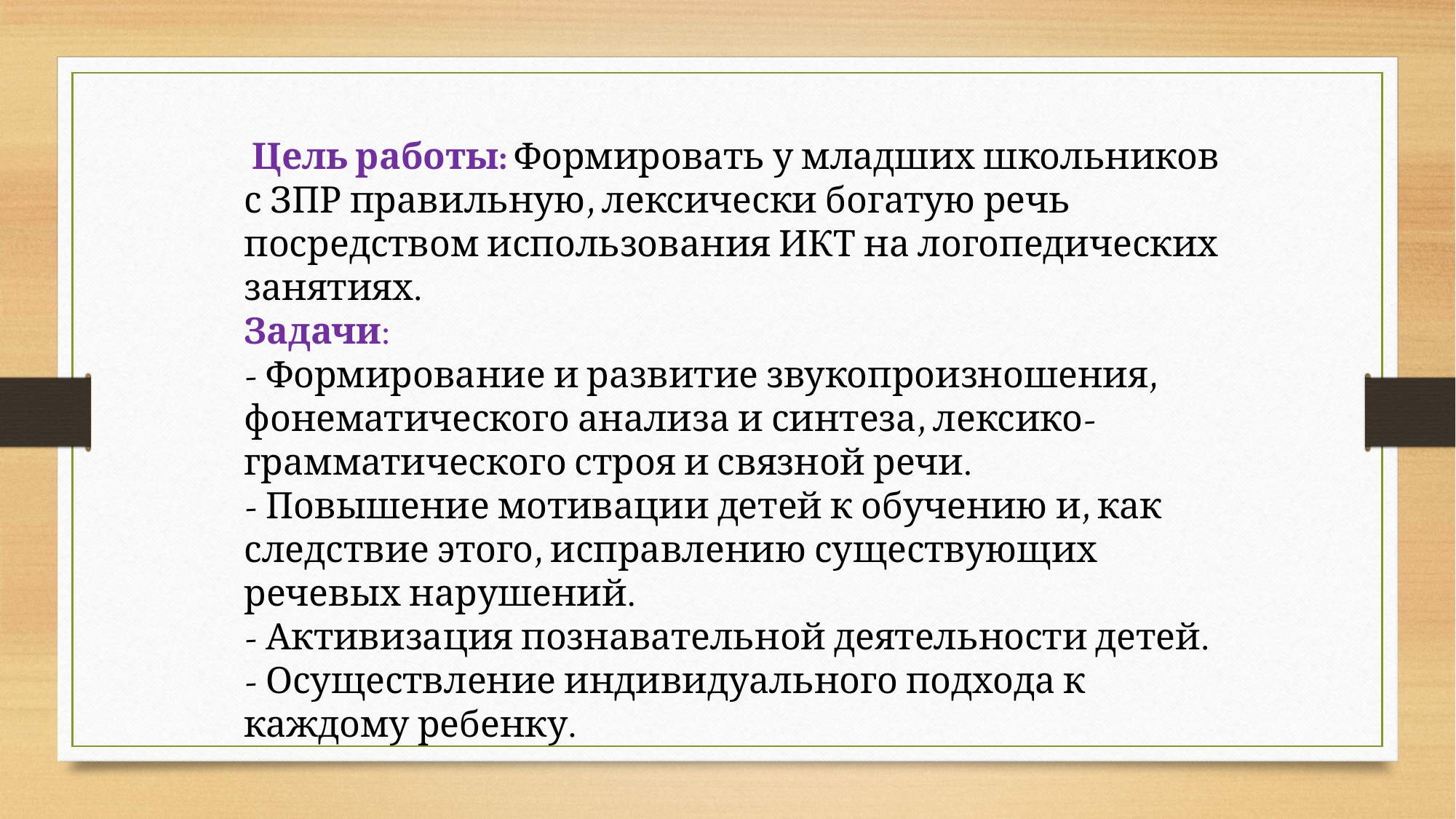

Цель работы: Формировать у младших школьников с ЗПР правильную, лексически богатую речь посредством использования ИКТ на логопедических занятиях.
Задачи:
- Формирование и развитие звукопроизношения, фонематического анализа и синтеза, лексико-грамматического строя и связной речи.
- Повышение мотивации детей к обучению и, как следствие этого, исправлению существующих речевых нарушений.
- Активизация познавательной деятельности детей.
- Осуществление индивидуального подхода к каждому ребенку.